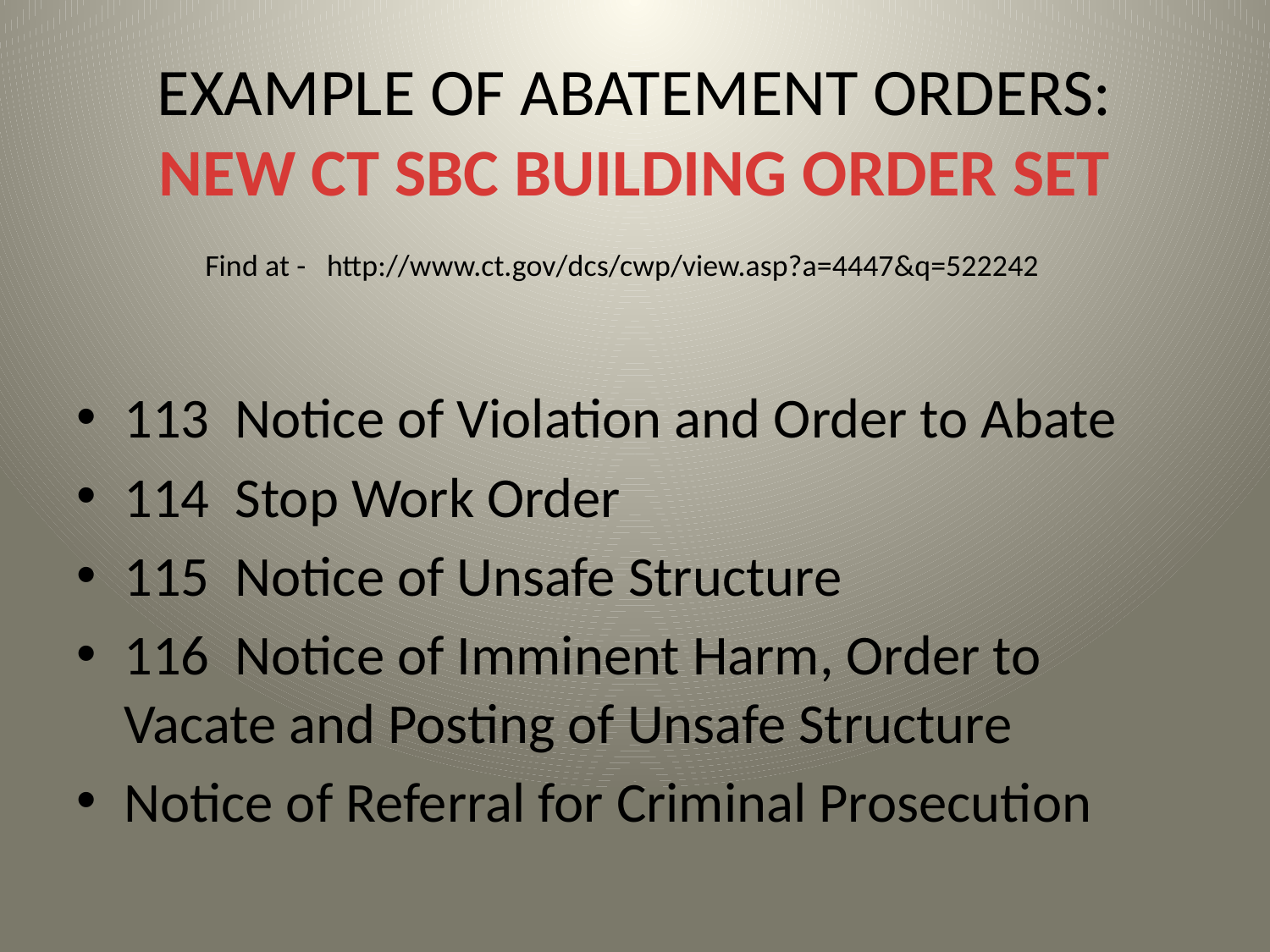

# EXAMPLE OF ABATEMENT ORDERS: NEW CT SBC BUILDING ORDER SET Find at -   http://www.ct.gov/dcs/cwp/view.asp?a=4447&q=522242

113  Notice of Violation and Order to Abate
114  Stop Work Order
115  Notice of Unsafe Structure
116  Notice of Imminent Harm, Order to Vacate and Posting of Unsafe Structure
Notice of Referral for Criminal Prosecution